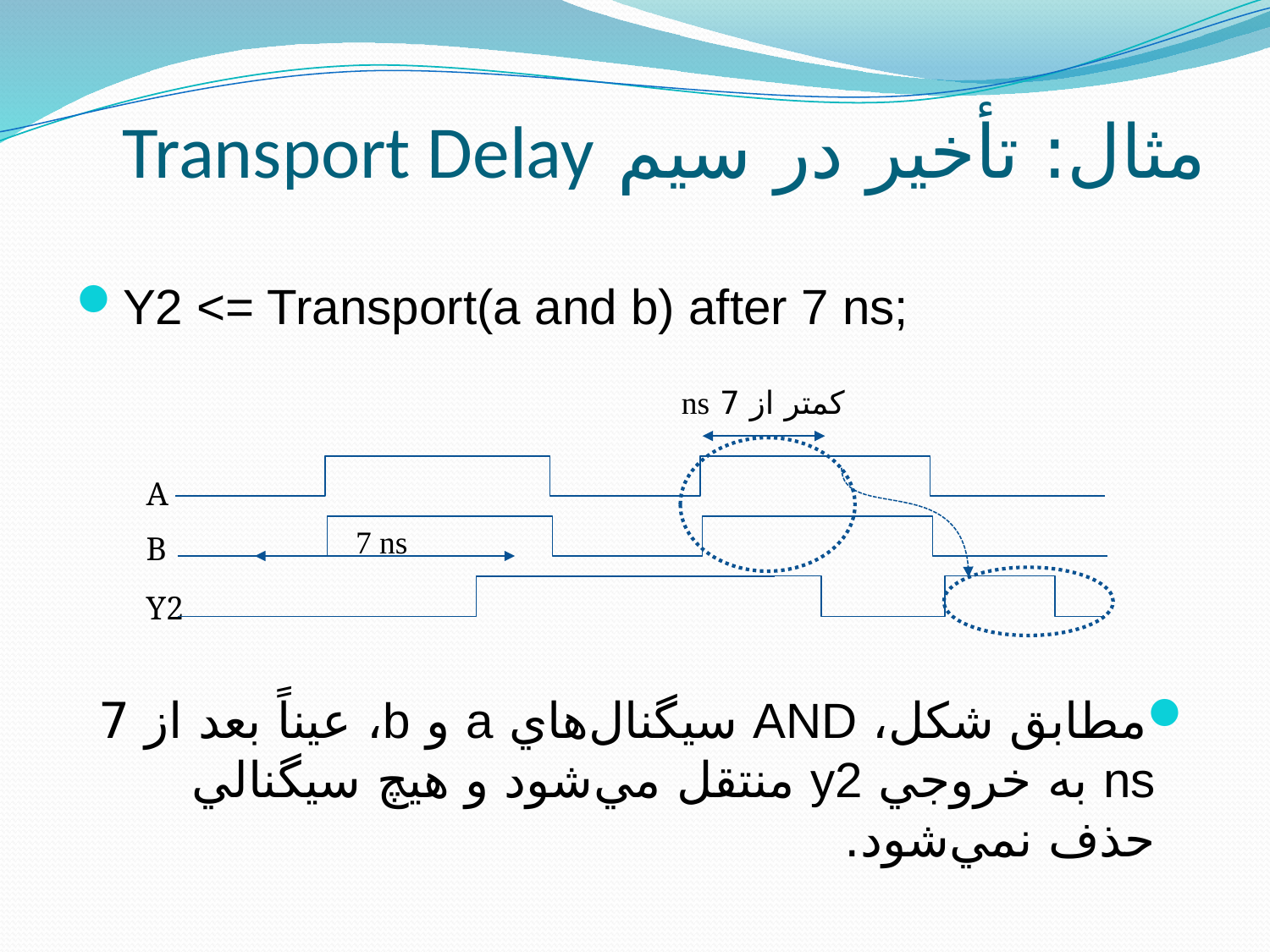

# مثال: تأخير در سيم Transport Delay
Y2 <= Transport(a and b) after 7 ns;

مطابق شکل، AND سيگنال‌هاي a و b، عيناً بعد از 7 ns به خروجي y2 منتقل مي‌شود و هيچ سيگنالي حذف نمي‌شود.
کمتر از 7 ns

A

B

Y2
7 ns